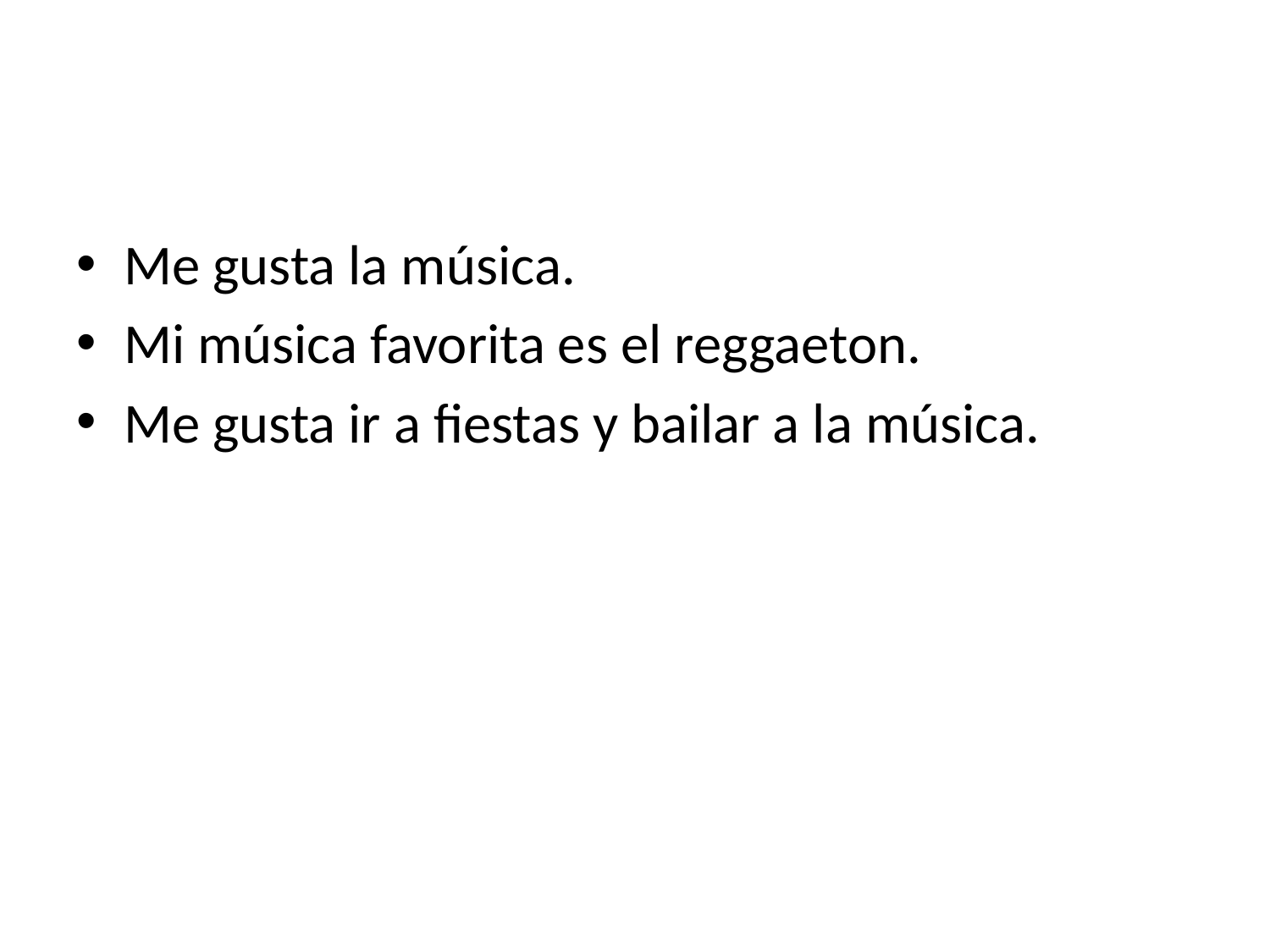

Me gusta la música.
Mi música favorita es el reggaeton.
Me gusta ir a fiestas y bailar a la música.